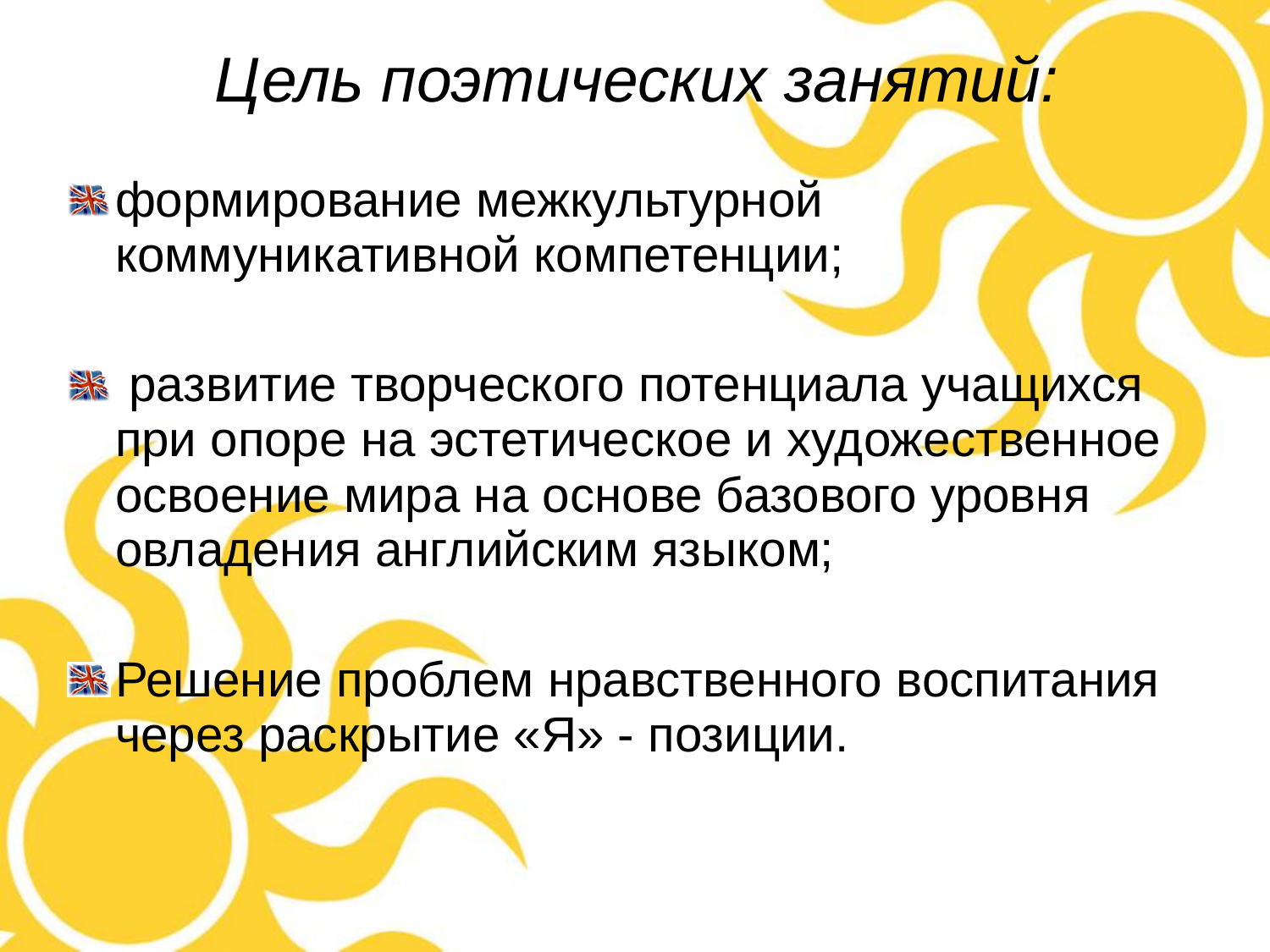

# Цель поэтических занятий:
формирование межкультурной коммуникативной компетенции;

 развитие творческого потенциала учащихся при опоре на эстетическое и художественное освоение мира на основе базового уровня овладения английским языком;

Решение проблем нравственного воспитания через раскрытие «Я» - позиции.